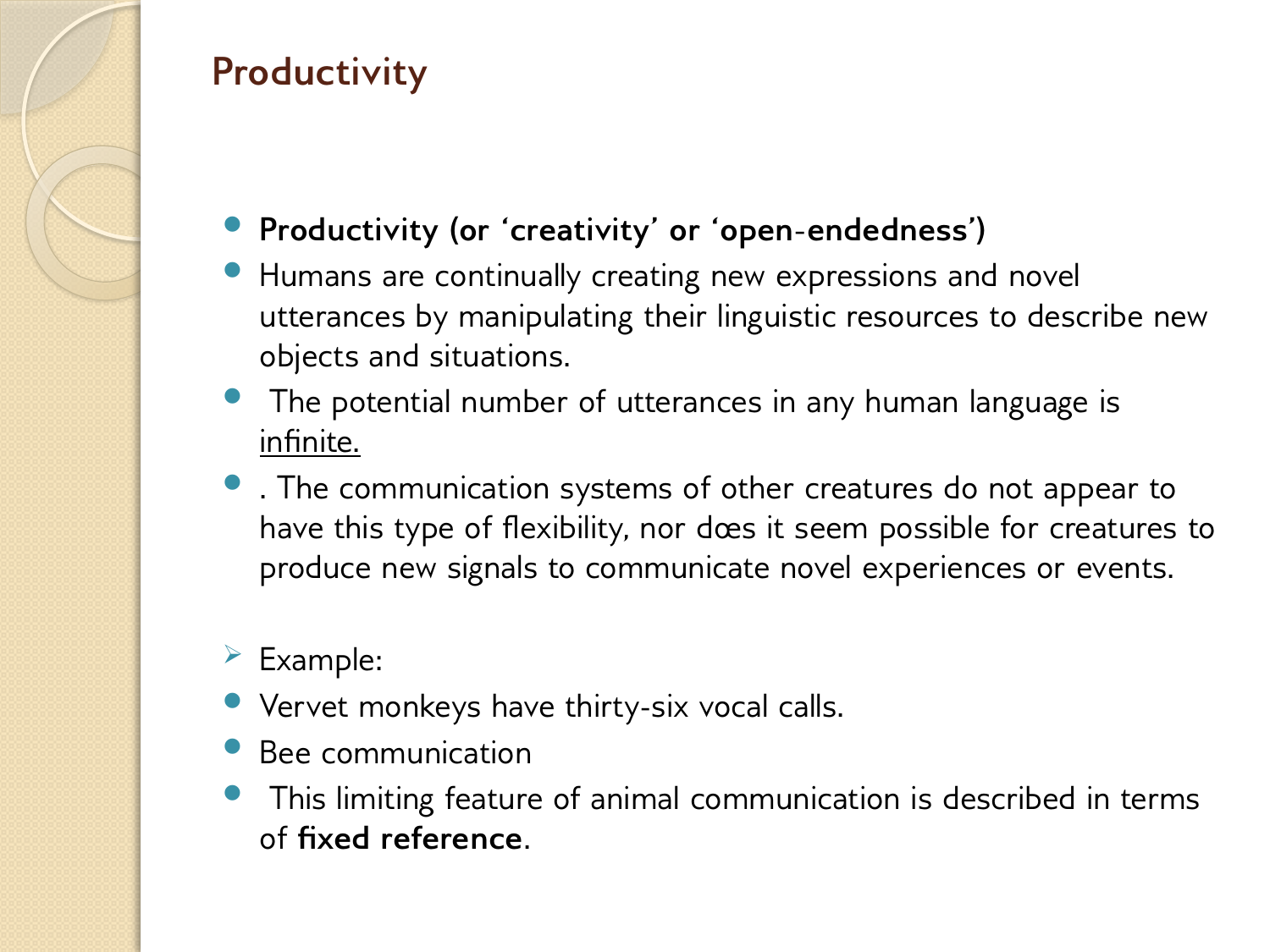

# Productivity
Productivity (or ‘creativity’ or ‘open-endedness’)
Humans are continually creating new expressions and novel utterances by manipulating their linguistic resources to describe new objects and situations.
 The potential number of utterances in any human language is infinite.
. The communication systems of other creatures do not appear to have this type of flexibility, nor does it seem possible for creatures to produce new signals to communicate novel experiences or events.

Example:
Vervet monkeys have thirty-six vocal calls.
Bee communication
 This limiting feature of animal communication is described in terms of fixed reference.